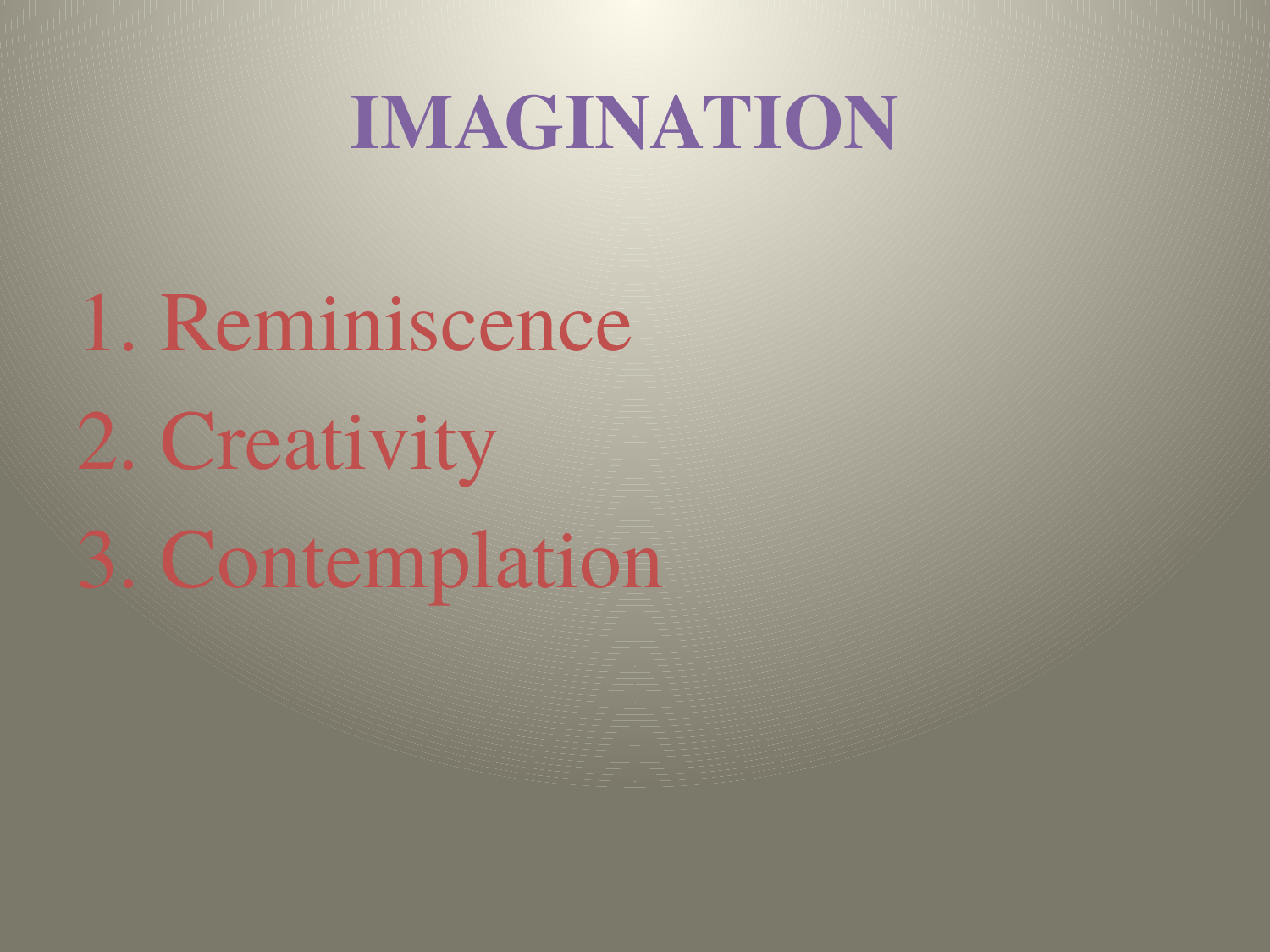

# Imagination
1. Reminiscence
2. Creativity
3. Contemplation